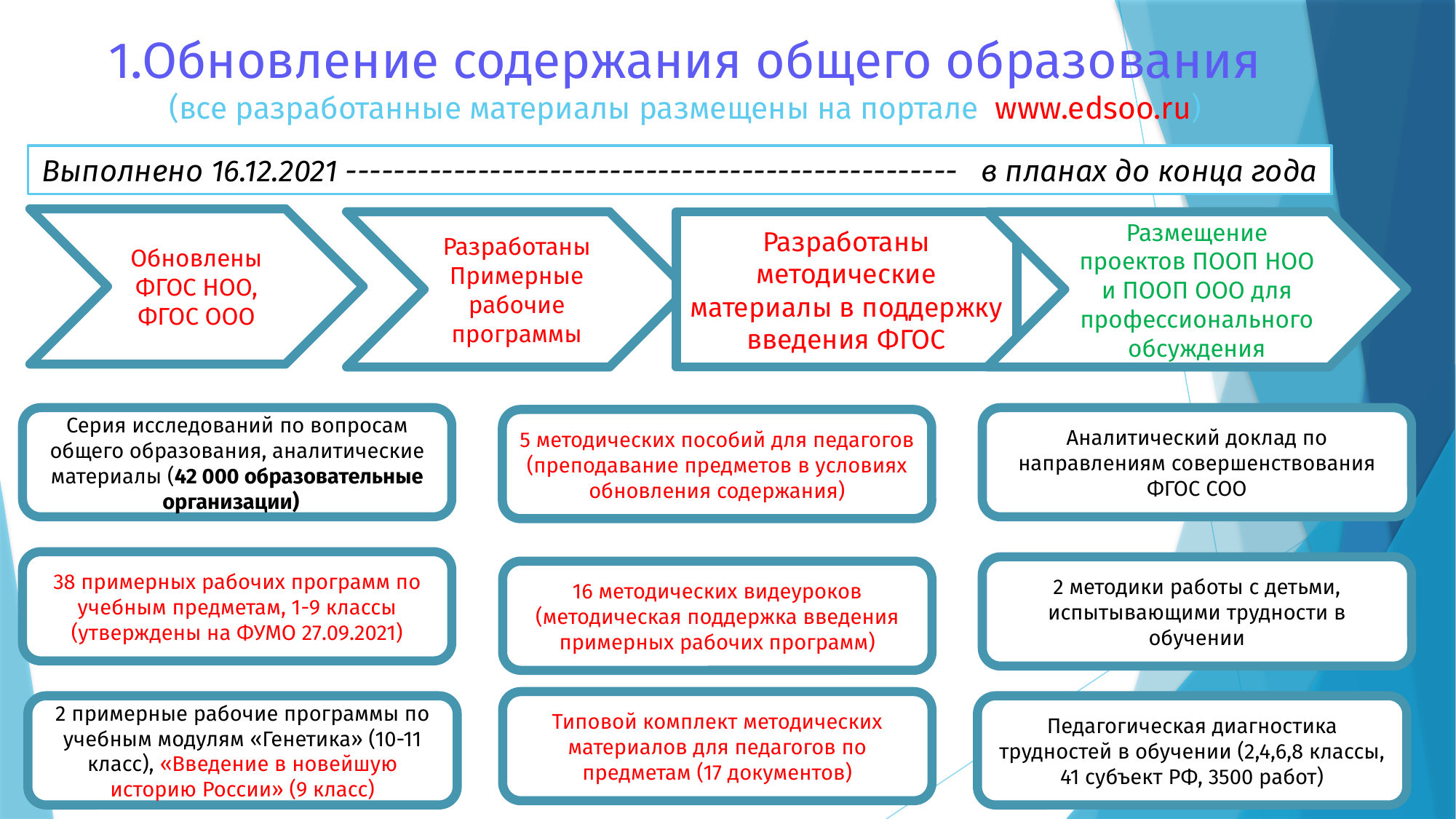

# 1.Обновление содержания общего образования (все разработанные материалы размещены на портале  www.edsoo.ru)
Выполнено 16.12.2021 ---------------------------------------------------   в планах до конца года
Обновлены ФГОС НОО, ФГОС ООО
Разработаны методические материалы в поддержку введения ФГОС
Разработаны Примерные рабочие программы
Размещение проектов ПООП НОО и ПООП ООО для профессионального обсуждения
Серия исследований по вопросам общего образования, аналитические материалы (42 000 образовательные организации)п
Аналитический доклад по направлениям совершенствования ФГОС СОО
5 методических пособий для педагогов (преподавание предметов в условиях обновления содержания)
38 примерных рабочих программ по учебным предметам, 1-9 классы (утверждены на ФУМО 27.09.2021)
2 методики работы с детьми, испытывающими трудности в обучении
16 методических видеуроков (методическая поддержка введения примерных рабочих программ)
Типовой комплект методических материалов для педагогов по предметам (17 документов)
2 примерные рабочие программы по учебным модулям «Генетика» (10-11 класс), «Введение в новейшую историю России» (9 класс)
Педагогическая диагностика трудностей в обучении (2,4,6,8 классы, 41 субъект РФ, 3500 работ)